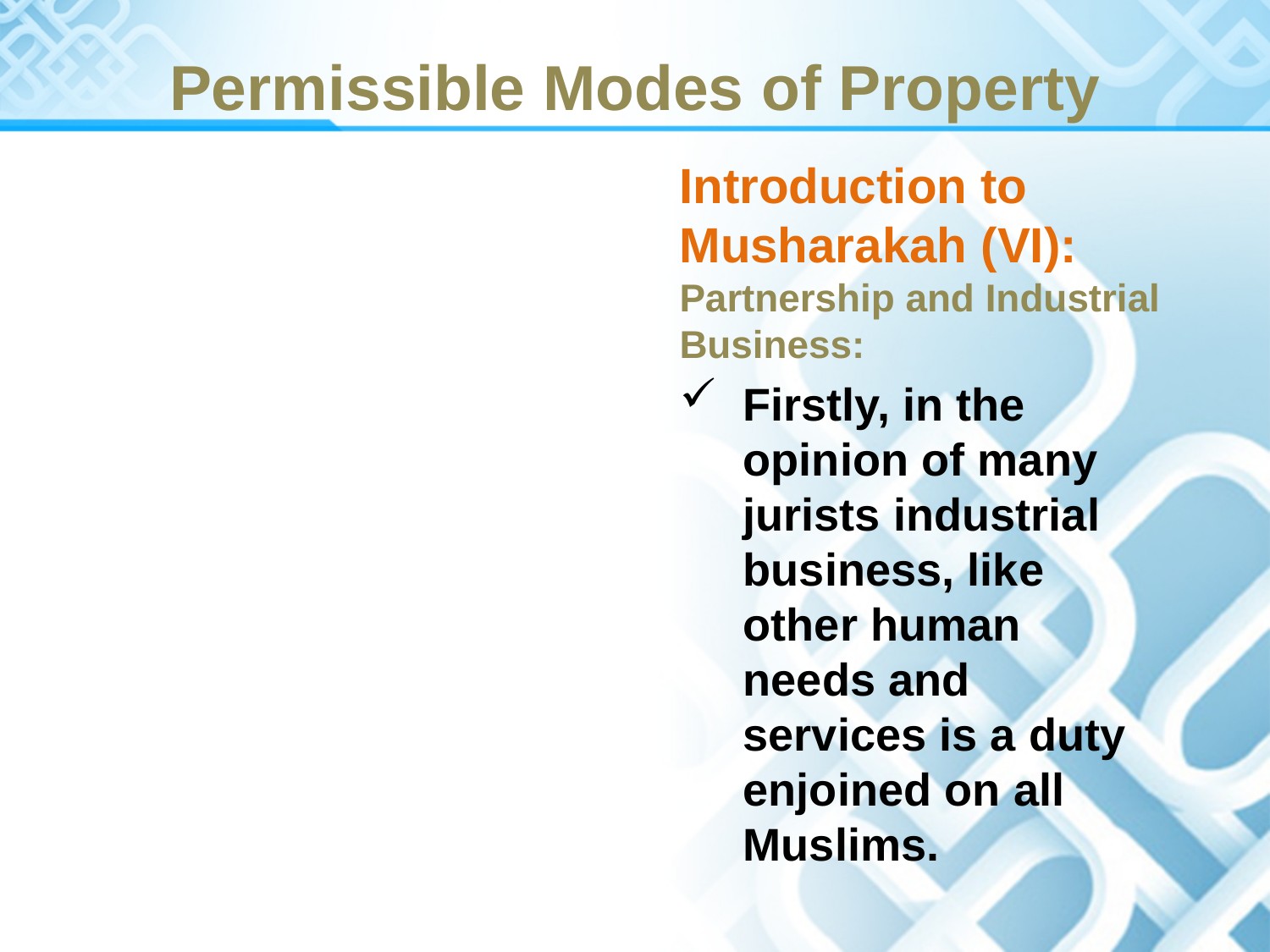

Permissible Modes of Property
Introduction to Musharakah (VI): Partnership and Industrial Business:
Firstly, in the opinion of many jurists industrial business, like other human needs and services is a duty enjoined on all Muslims.